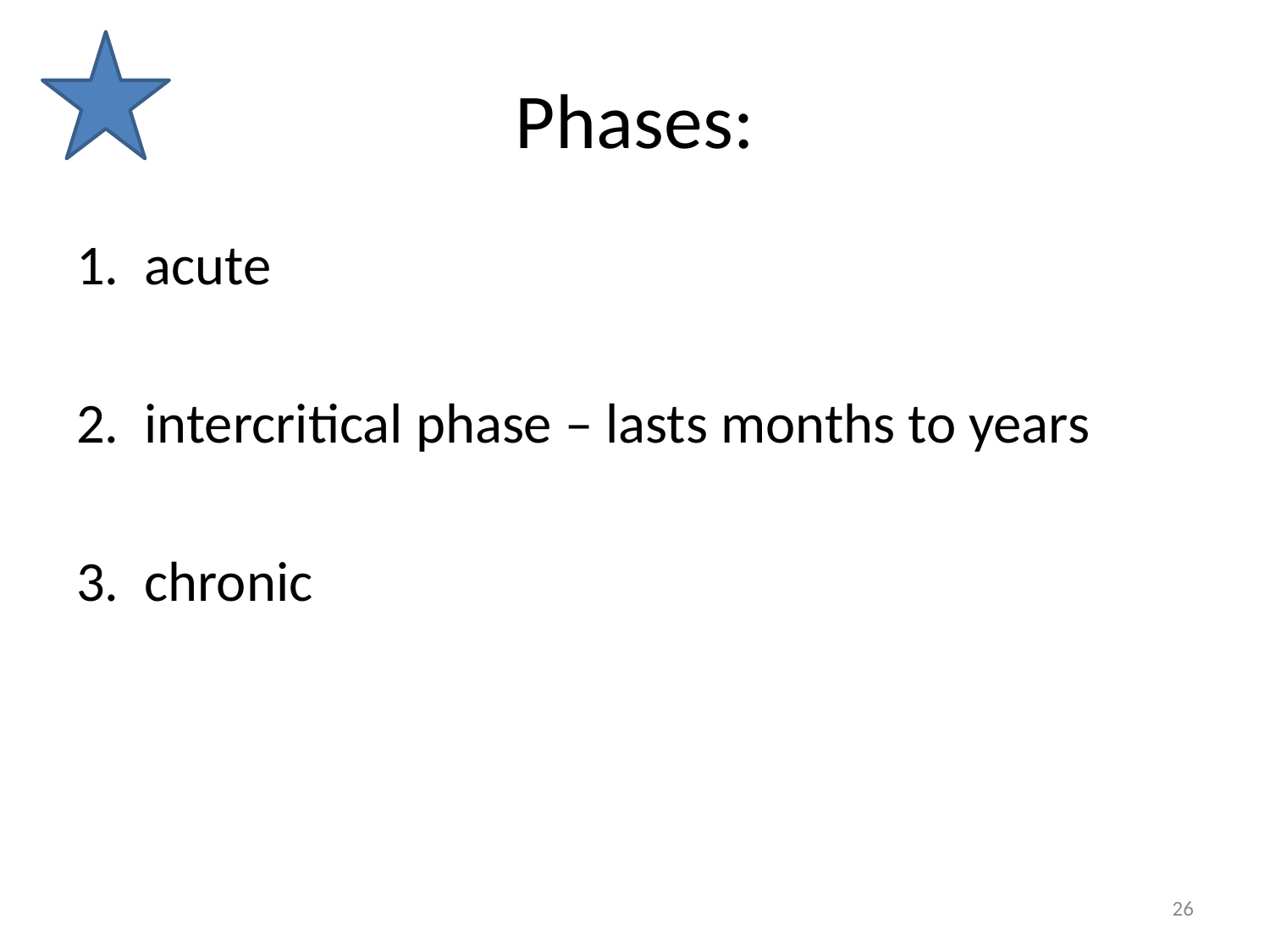

# Phases:
1.  acute

2.  intercritical phase – lasts months to years

3.  chronic
26